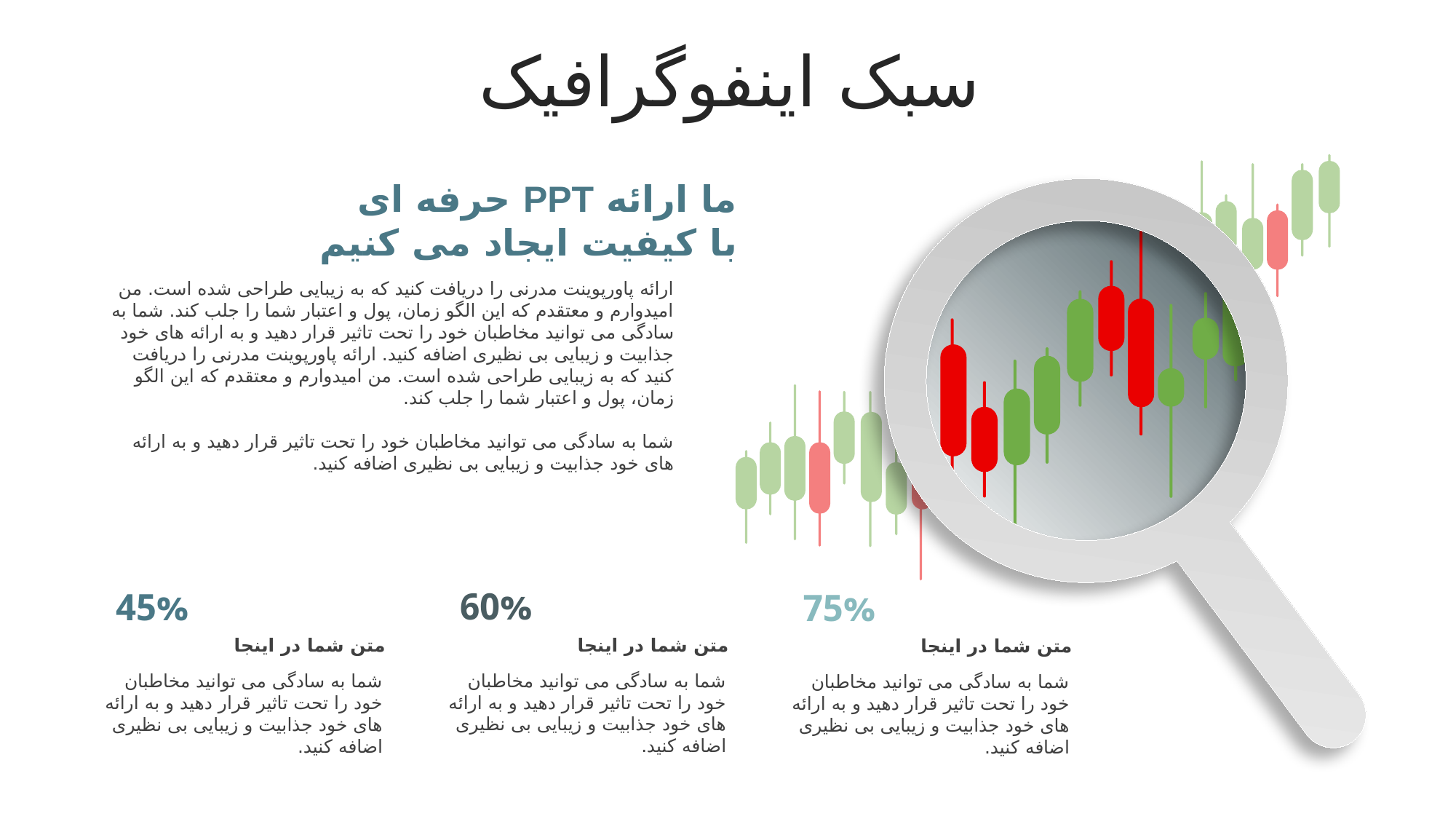

سبک اینفوگرافیک

ما ارائه PPT حرفه ای
با کیفیت ایجاد می کنیم

ارائه پاورپوینت مدرنی را دریافت کنید که به زیبایی طراحی شده است. من امیدوارم و معتقدم که این الگو زمان، پول و اعتبار شما را جلب کند. شما به سادگی می توانید مخاطبان خود را تحت تاثیر قرار دهید و به ارائه های خود جذابیت و زیبایی بی نظیری اضافه کنید. ارائه پاورپوینت مدرنی را دریافت کنید که به زیبایی طراحی شده است. من امیدوارم و معتقدم که این الگو زمان، پول و اعتبار شما را جلب کند.

شما به سادگی می توانید مخاطبان خود را تحت تاثیر قرار دهید و به ارائه های خود جذابیت و زیبایی بی نظیری اضافه کنید.
60%
45%
75%
متن شما در اینجا
شما به سادگی می توانید مخاطبان خود را تحت تاثیر قرار دهید و به ارائه های خود جذابیت و زیبایی بی نظیری اضافه کنید.
متن شما در اینجا
شما به سادگی می توانید مخاطبان خود را تحت تاثیر قرار دهید و به ارائه های خود جذابیت و زیبایی بی نظیری اضافه کنید.
متن شما در اینجا
شما به سادگی می توانید مخاطبان خود را تحت تاثیر قرار دهید و به ارائه های خود جذابیت و زیبایی بی نظیری اضافه کنید.